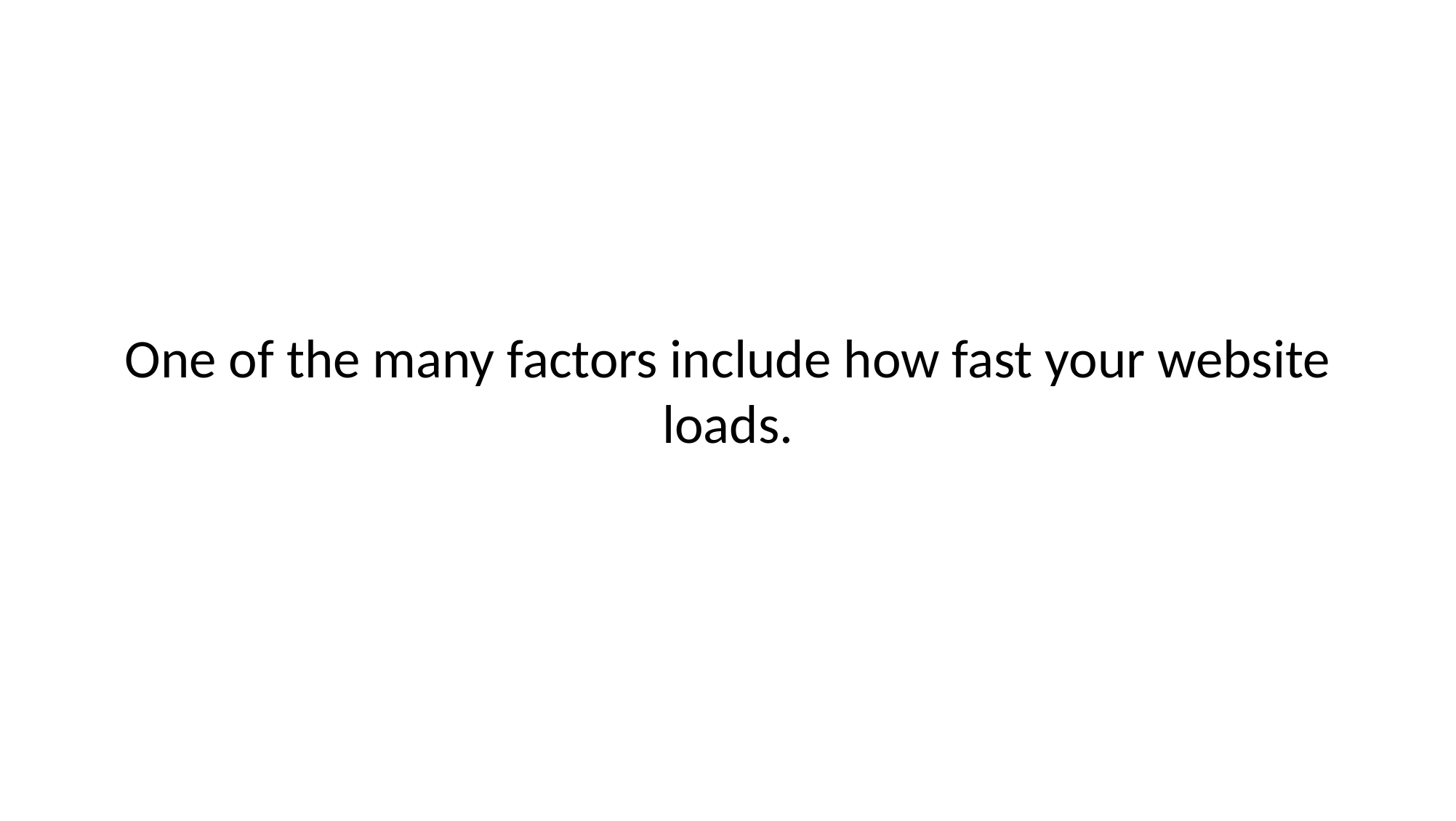

# One of the many factors include how fast your website loads.